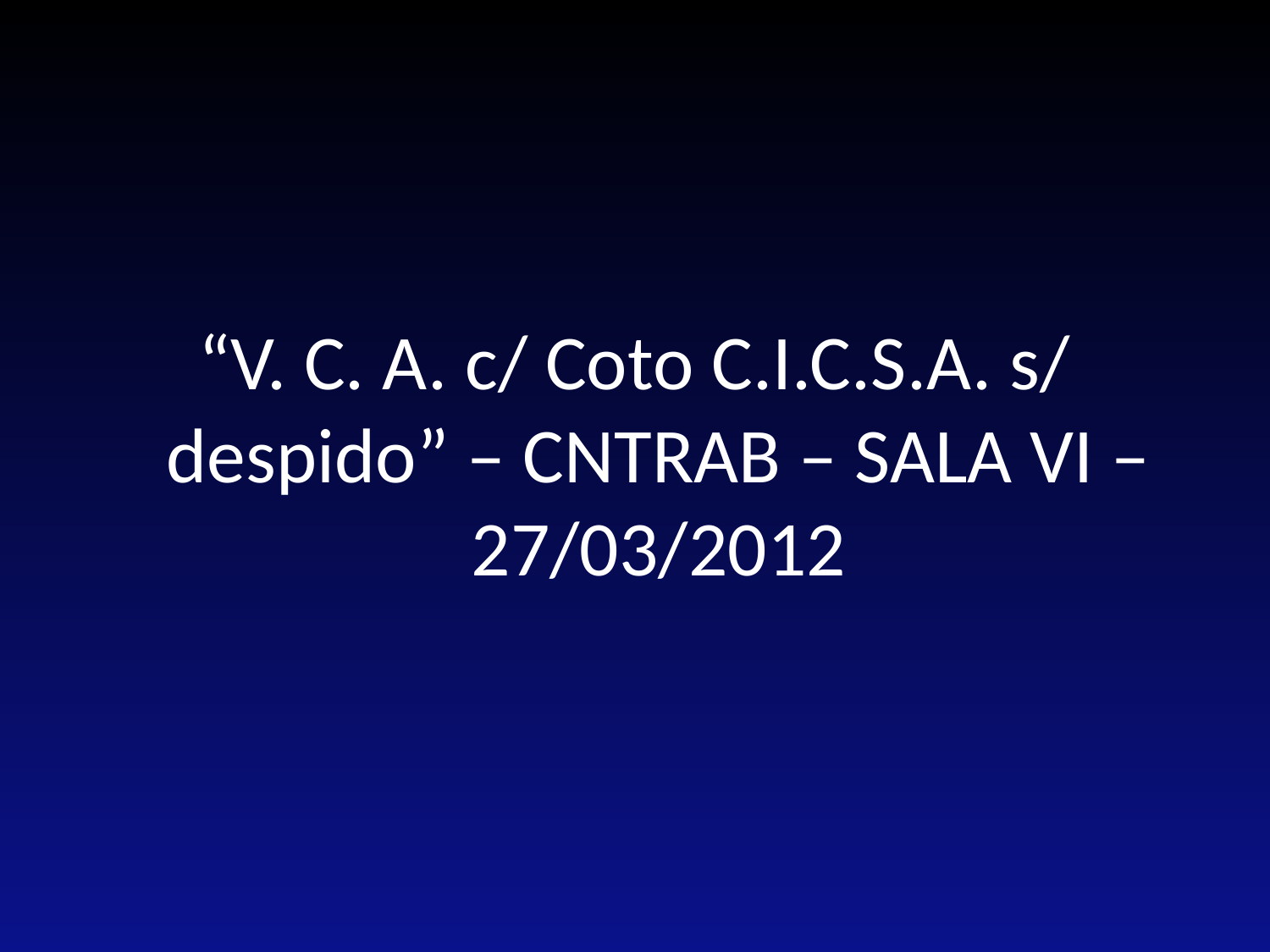

“V. C. A. c/ Coto C.I.C.S.A. s/ despido” – CNTRAB – SALA VI – 27/03/2012